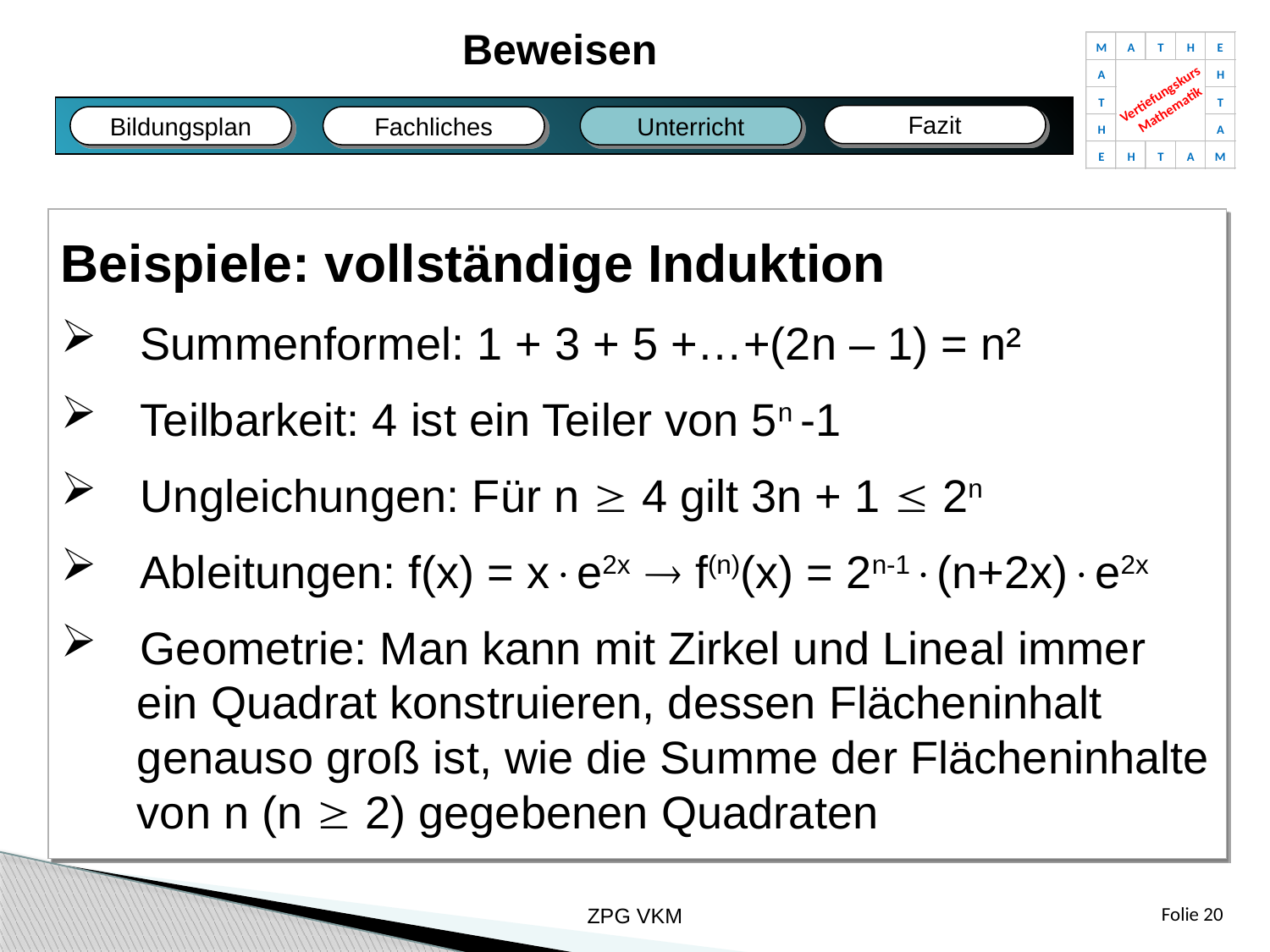

Beweisen

M
A
T
H
E

A
H
Vertiefungskurs
Mathematik

T
T

H
A

E
H
T
A
M

Fazit
Fachliches
Bildungsplan
Unterricht
Fazit
Bildungsplan
Fachliches
Unterricht
Beispiele: vollständige Induktion
Summenformel: 1 + 3 + 5 +…+(2n – 1) = n²
Teilbarkeit: 4 ist ein Teiler von 5n -1
Ungleichungen: Für n ≥ 4 gilt 3n + 1 ≤ 2n
Ableitungen: f(x) = x⋅e2x  → f(n)(x) = 2n-1⋅(n+2x)⋅e2x
Geometrie: Man kann mit Zirkel und Lineal immer
      ein Quadrat konstruieren, dessen Flächeninhalt
      genauso groß ist, wie die Summe der Flächeninhalte
      von n (n ≥ 2) gegebenen Quadraten

ZPG VKM
Folie 20